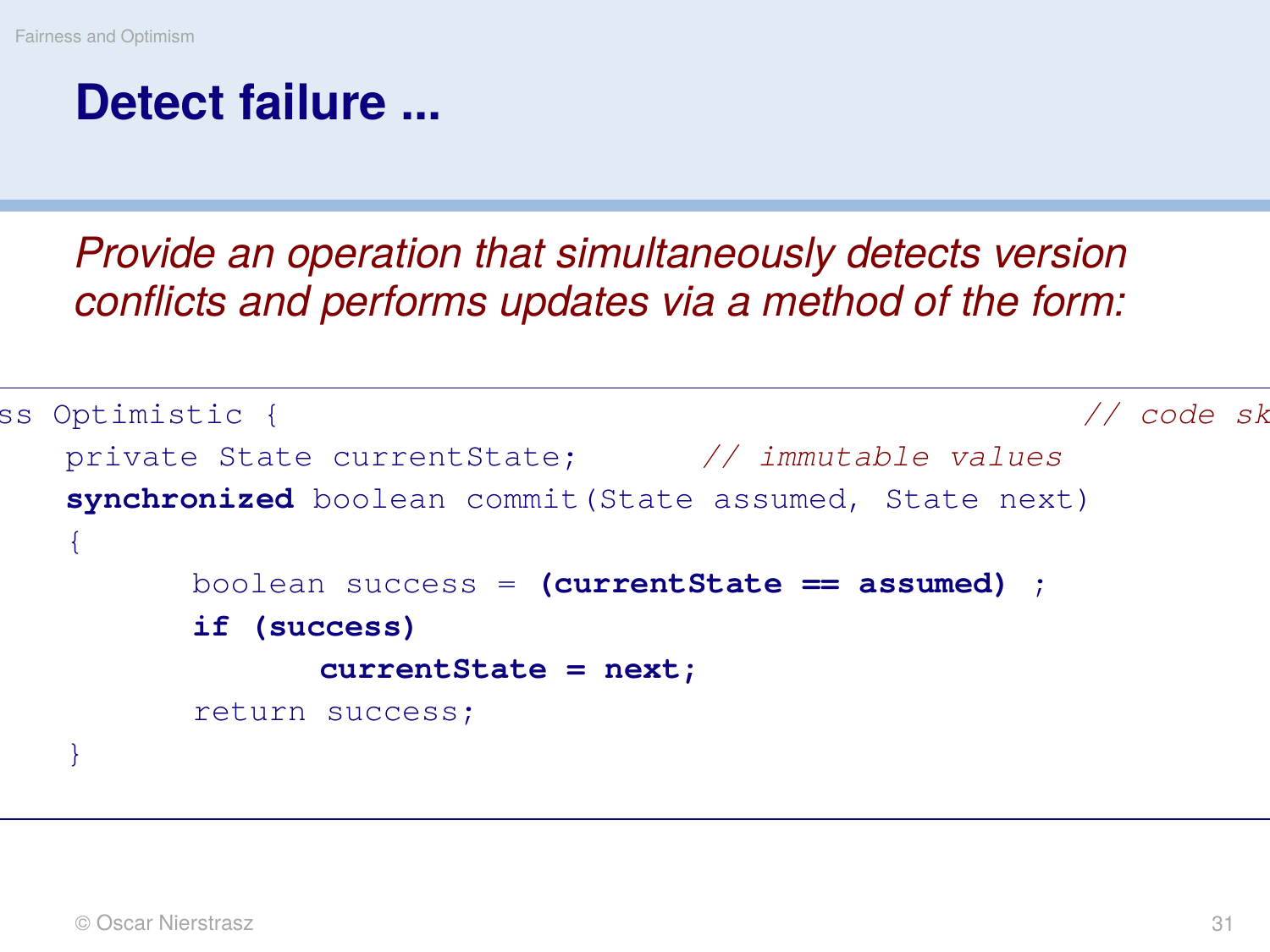

Fairness and Optimism
# Detect failure ...
Provide an operation that simultaneously detects version conflicts and performs updates via a method of the form:
class Optimistic {							// code sketch
	private State currentState; 	// immutable values
	synchronized boolean commit(State assumed, State next)
	{
		boolean success = (currentState == assumed) ;
		if (success)
			currentState = next;
		return success;
	}
}
© Oscar Nierstrasz
31